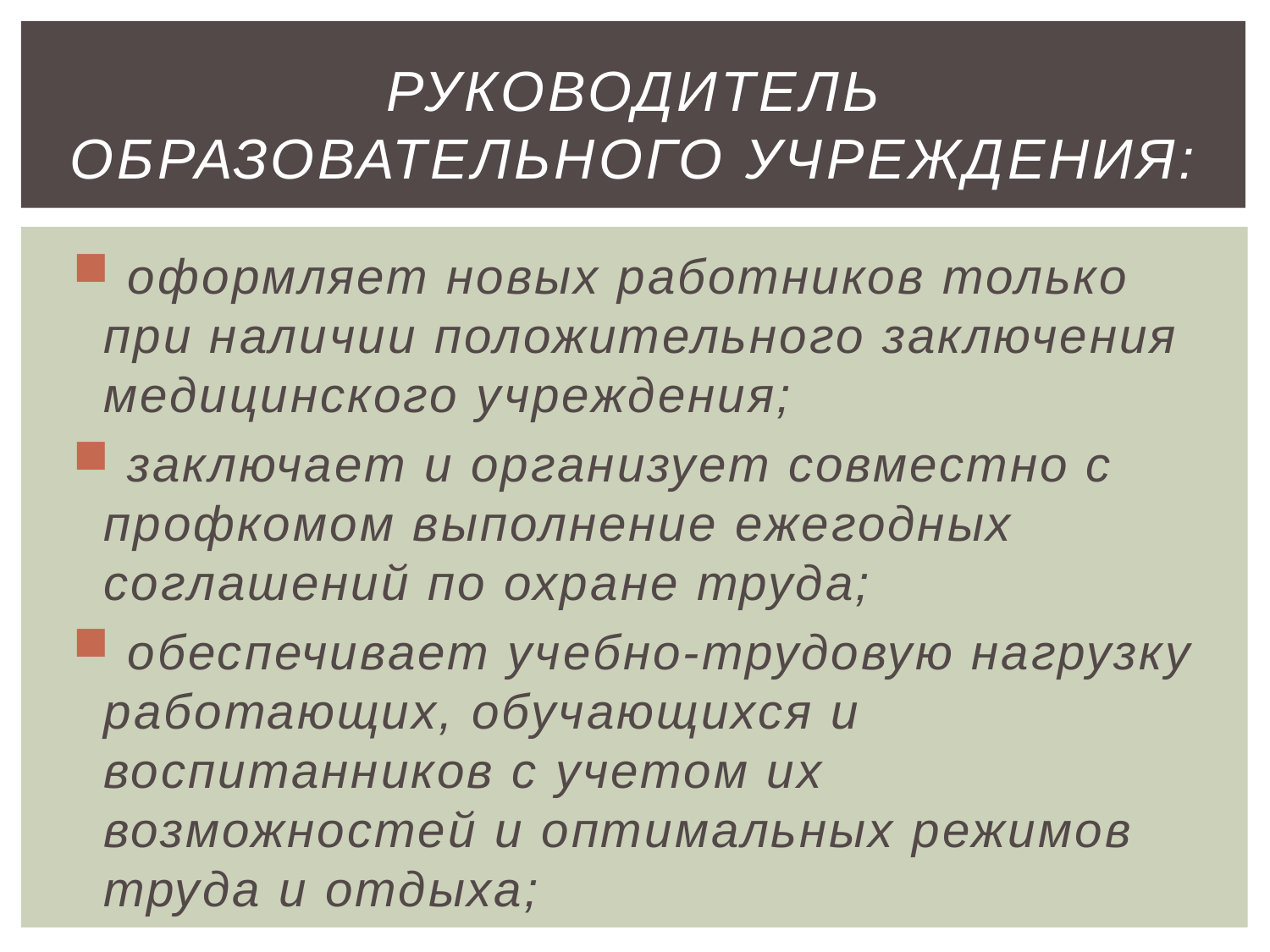

# Руководитель образовательного учреждения:
 оформляет новых работников только при наличии положительного заключения медицинского учреждения;
 заключает и организует совместно с профкомом выполнение ежегодных соглашений по охране труда;
 обеспечивает учебно-трудовую нагрузку работающих, обучающихся и воспитанников с учетом их возможностей и оптимальных режимов труда и отдыха;